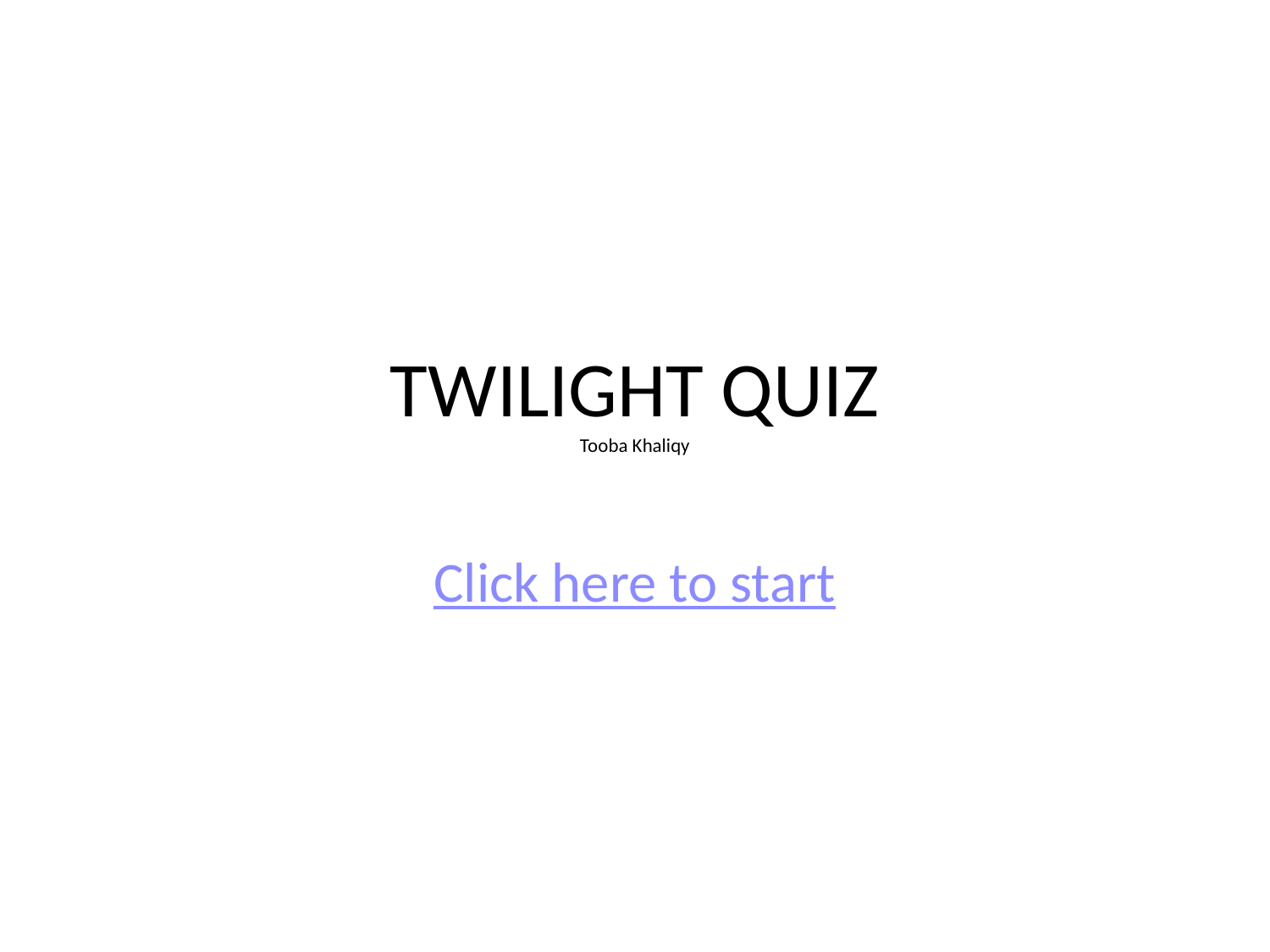

# TWILIGHT QUIZ Tooba Khaliqy
Click here to start